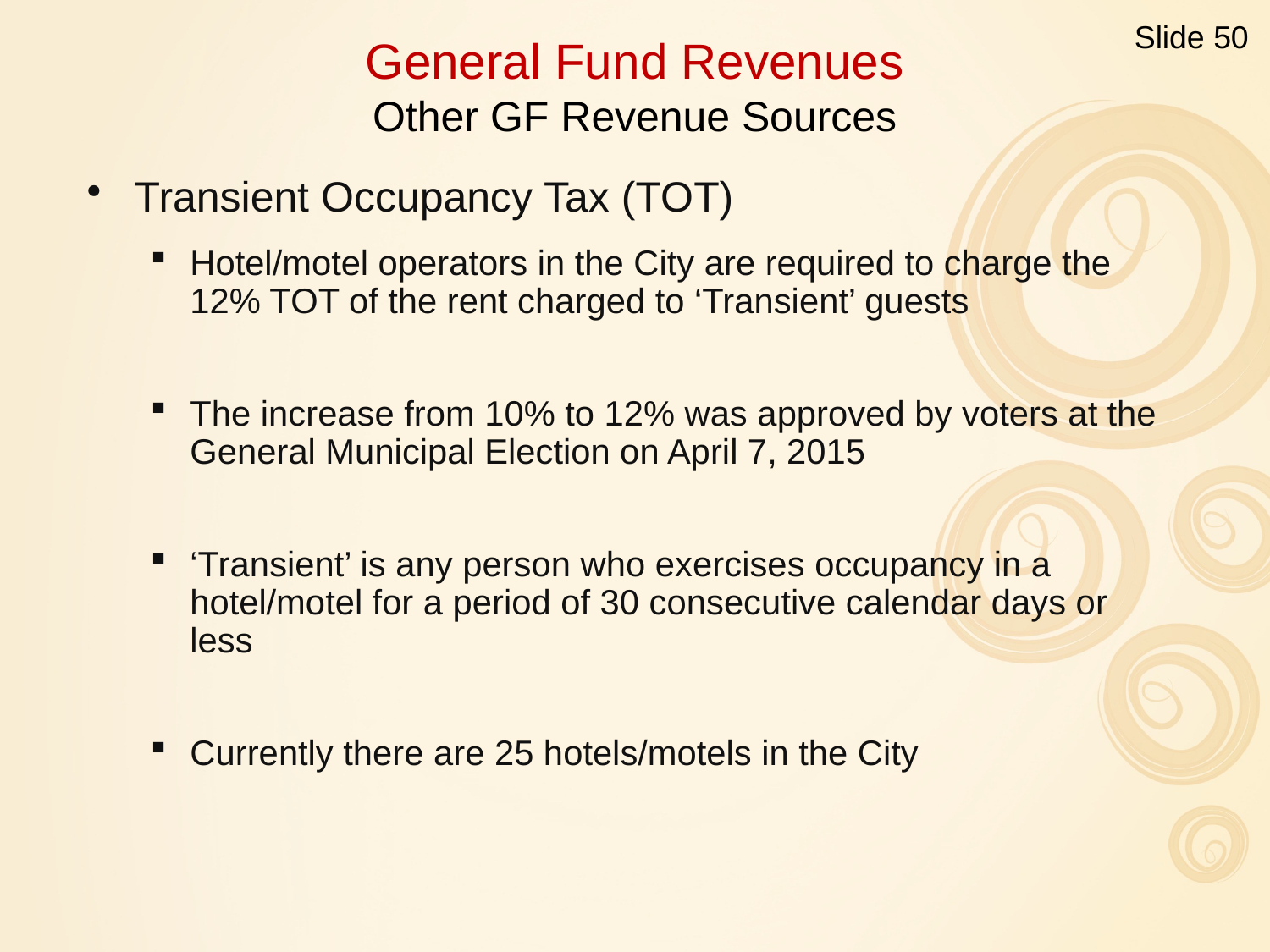

Slide 50
General Fund Revenues
Other GF Revenue Sources
Transient Occupancy Tax (TOT)
Hotel/motel operators in the City are required to charge the 12% TOT of the rent charged to ‘Transient’ guests

The increase from 10% to 12% was approved by voters at the General Municipal Election on April 7, 2015

‘Transient’ is any person who exercises occupancy in a hotel/motel for a period of 30 consecutive calendar days or less

Currently there are 25 hotels/motels in the City